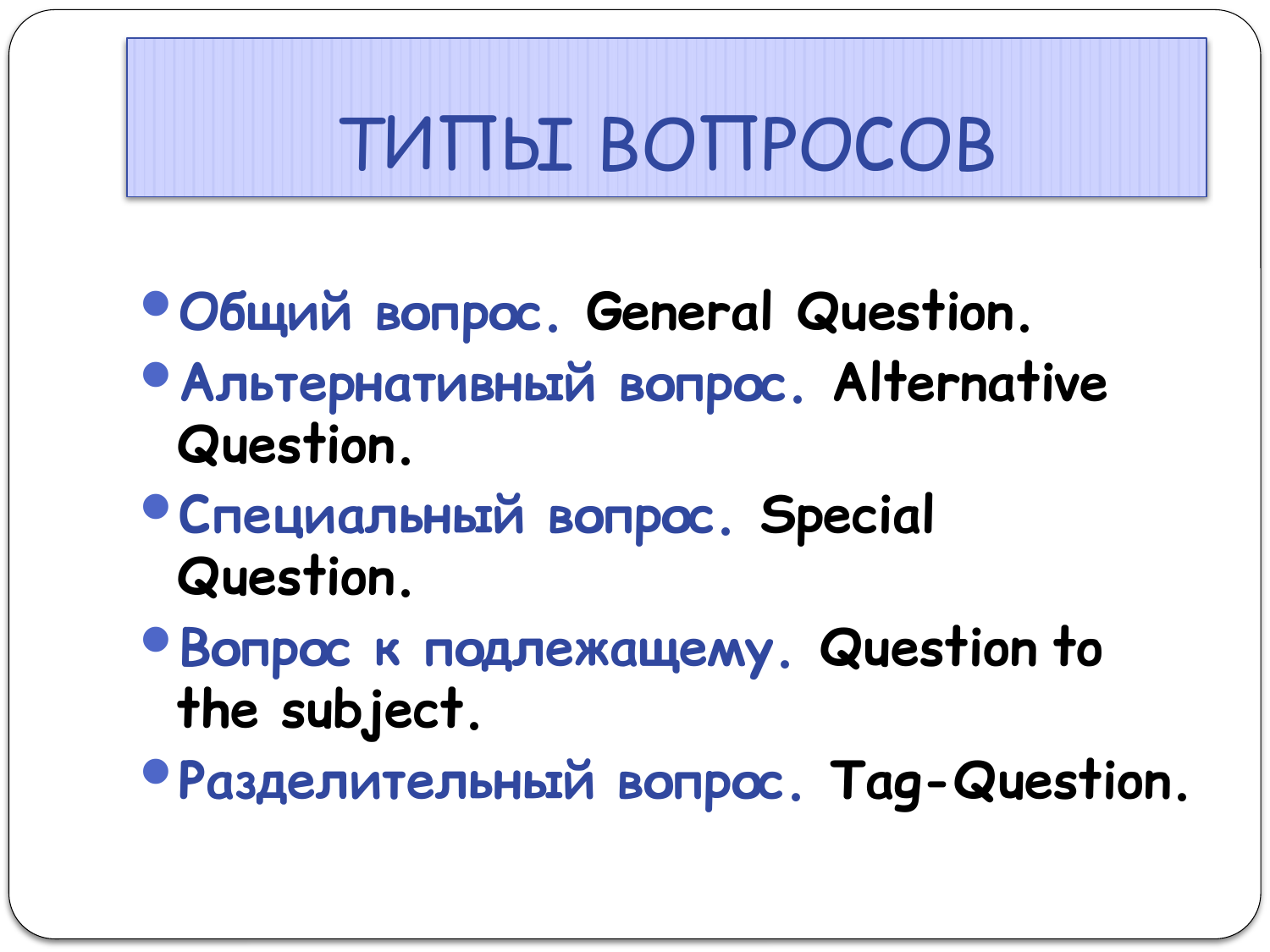

# ТИПЫ ВОПРОСОВ

Общий вопрос. General Question.
Альтернативный вопрос. Alternative Question.
Специальный вопрос. Special Question.
Вопрос к подлежащему. Question to the subject.
Разделительный вопрос. Tag-Question.